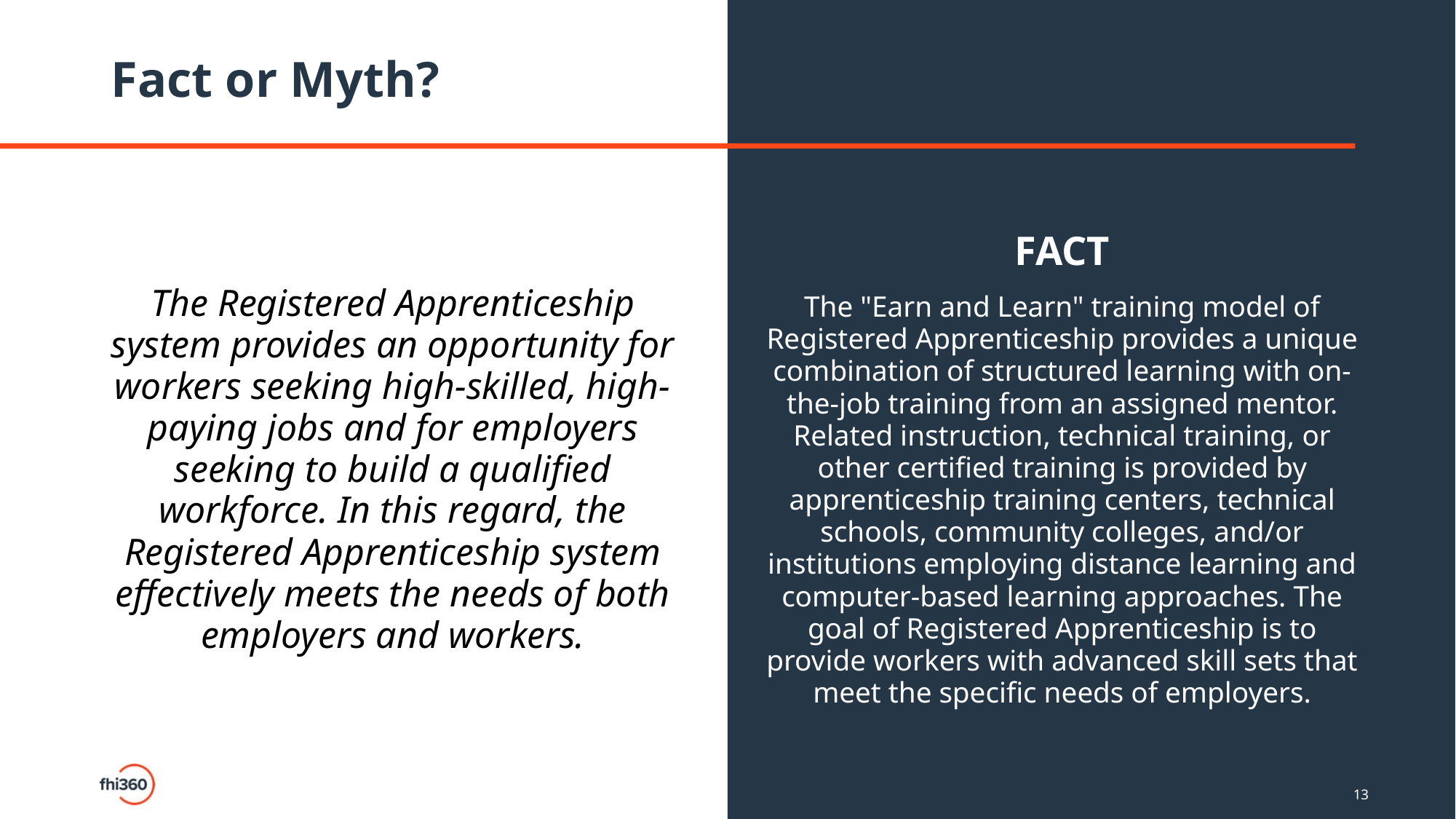

# Fact or Myth?
The Registered Apprenticeship system provides an opportunity for workers seeking high-skilled, high-paying jobs and for employers seeking to build a qualified workforce. In this regard, the Registered Apprenticeship system effectively meets the needs of both employers and workers.
FACT
The "Earn and Learn" training model of Registered Apprenticeship provides a unique combination of structured learning with on-the-job training from an assigned mentor. Related instruction, technical training, or other certified training is provided by apprenticeship training centers, technical schools, community colleges, and/or institutions employing distance learning and computer-based learning approaches. The goal of Registered Apprenticeship is to provide workers with advanced skill sets that meet the specific needs of employers.